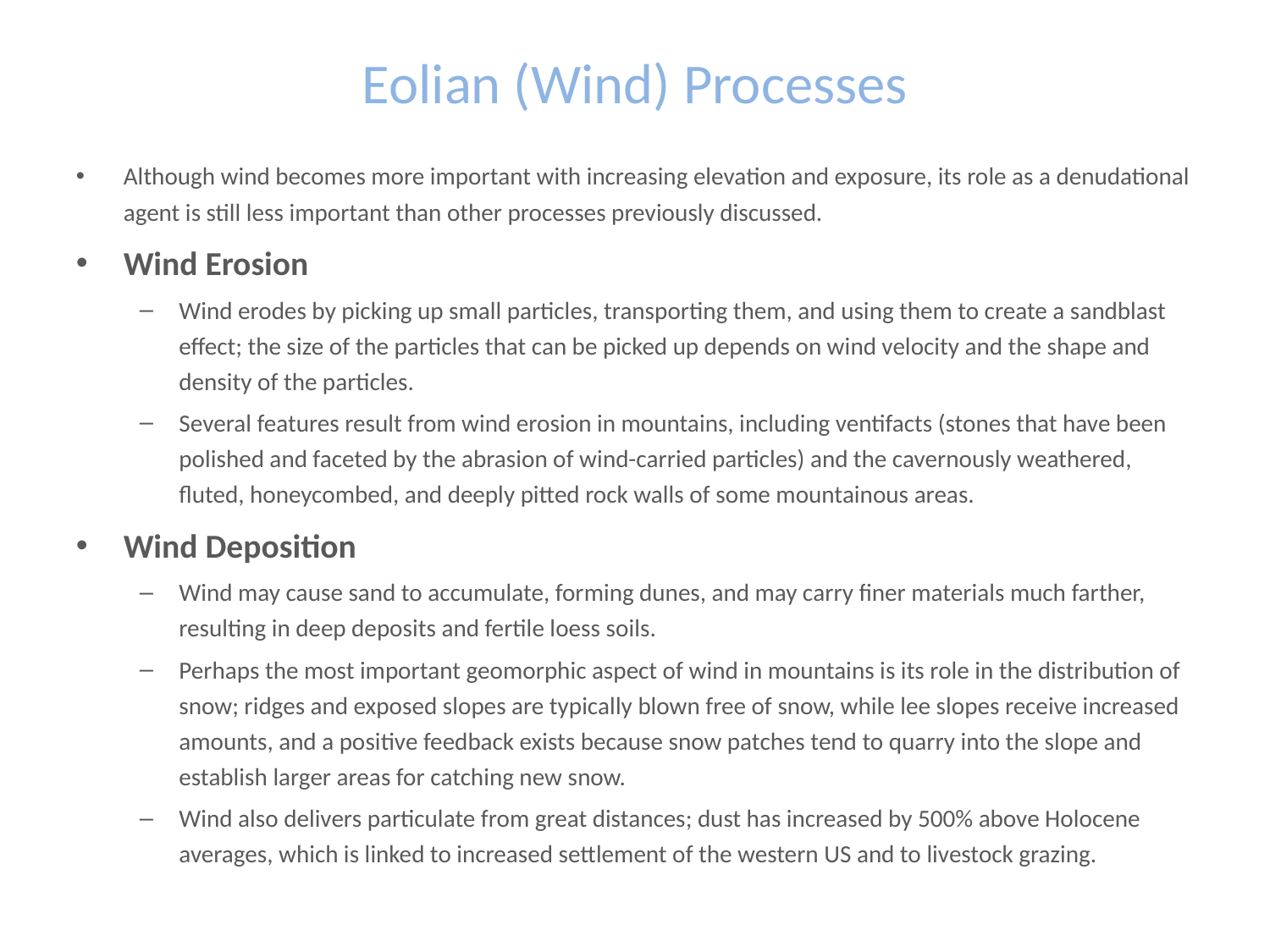

# Eolian (Wind) Processes
Although wind becomes more important with increasing elevation and exposure, its role as a denudational agent is still less important than other processes previously discussed.
Wind Erosion
Wind erodes by picking up small particles, transporting them, and using them to create a sandblast effect; the size of the particles that can be picked up depends on wind velocity and the shape and density of the particles.
Several features result from wind erosion in mountains, including ventifacts (stones that have been polished and faceted by the abrasion of wind-carried particles) and the cavernously weathered, fluted, honeycombed, and deeply pitted rock walls of some mountainous areas.
Wind Deposition
Wind may cause sand to accumulate, forming dunes, and may carry finer materials much farther, resulting in deep deposits and fertile loess soils.
Perhaps the most important geomorphic aspect of wind in mountains is its role in the distribution of snow; ridges and exposed slopes are typically blown free of snow, while lee slopes receive increased amounts, and a positive feedback exists because snow patches tend to quarry into the slope and establish larger areas for catching new snow.
Wind also delivers particulate from great distances; dust has increased by 500% above Holocene averages, which is linked to increased settlement of the western US and to livestock grazing.